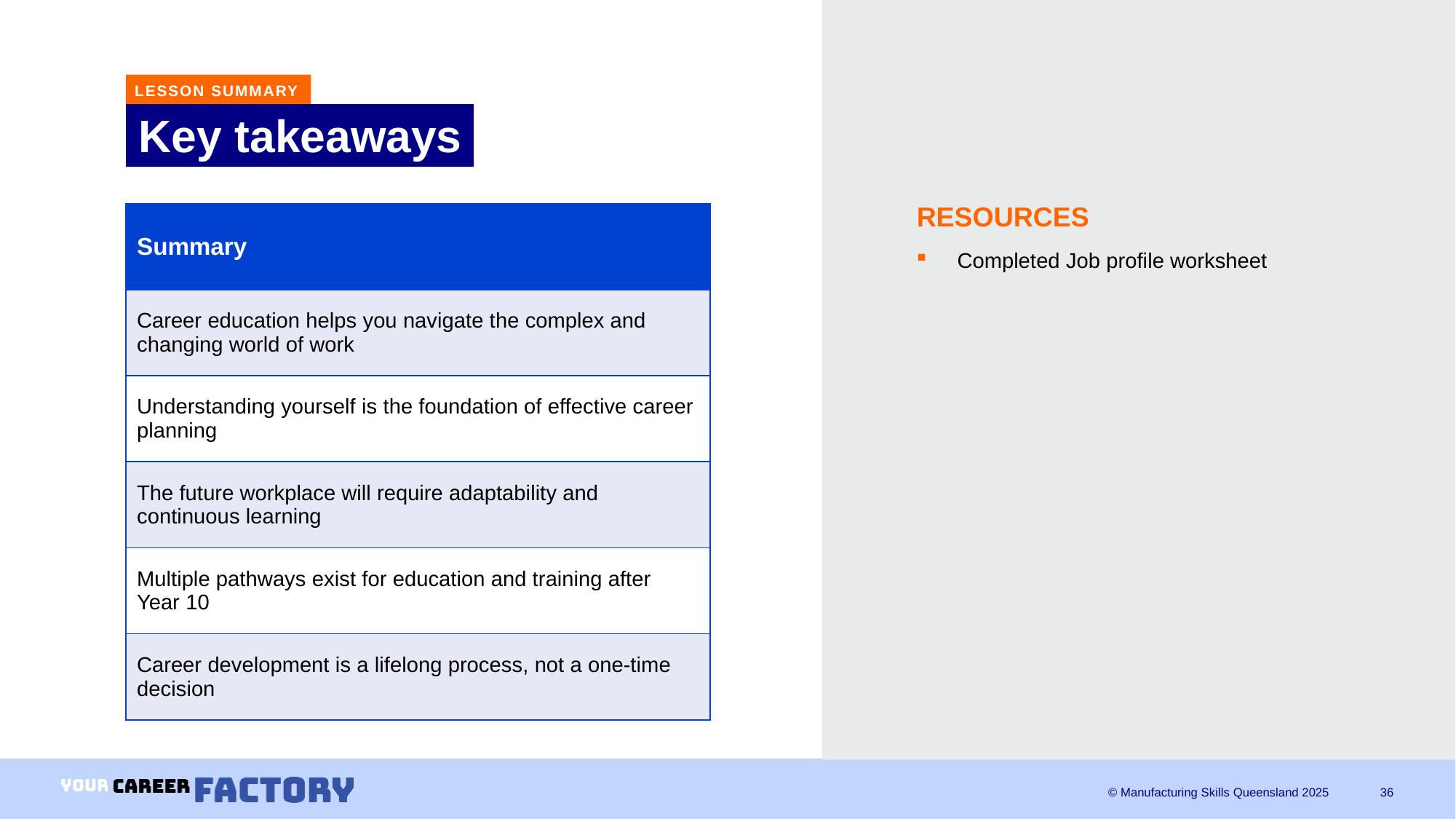

LESSON SUMMARY
# Key takeaways
RESOURCES
| Summary |
| --- |
| Career education helps you navigate the complex and changing world of work |
| Understanding yourself is the foundation of effective career planning |
| The future workplace will require adaptability and continuous learning |
| Multiple pathways exist for education and training after Year 10 |
| Career development is a lifelong process, not a one-time decision |
Completed Job profile worksheet